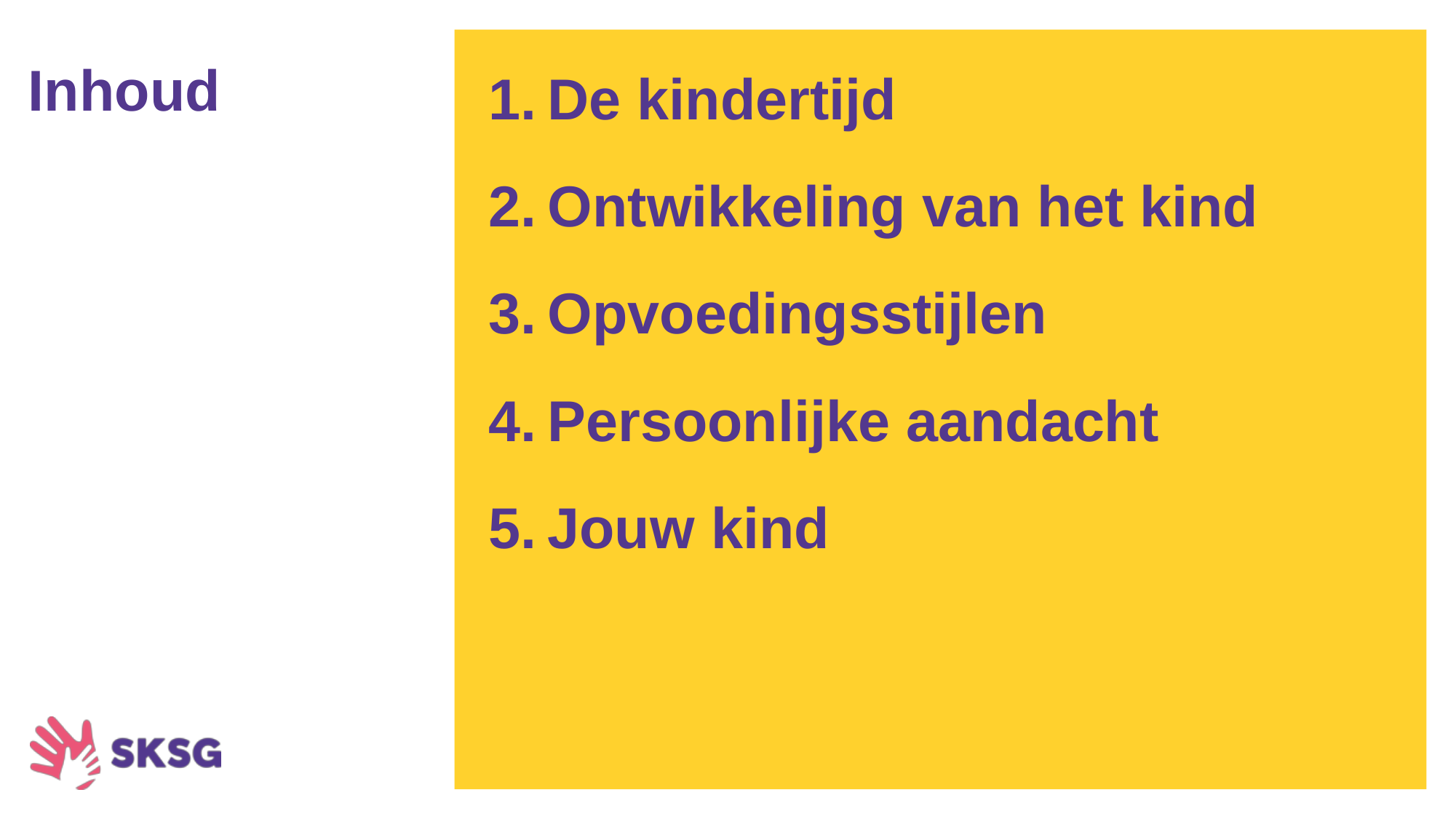

De kindertijd
Ontwikkeling van het kind
Opvoedingsstijlen
Persoonlijke aandacht
Jouw kind

# Inhoud